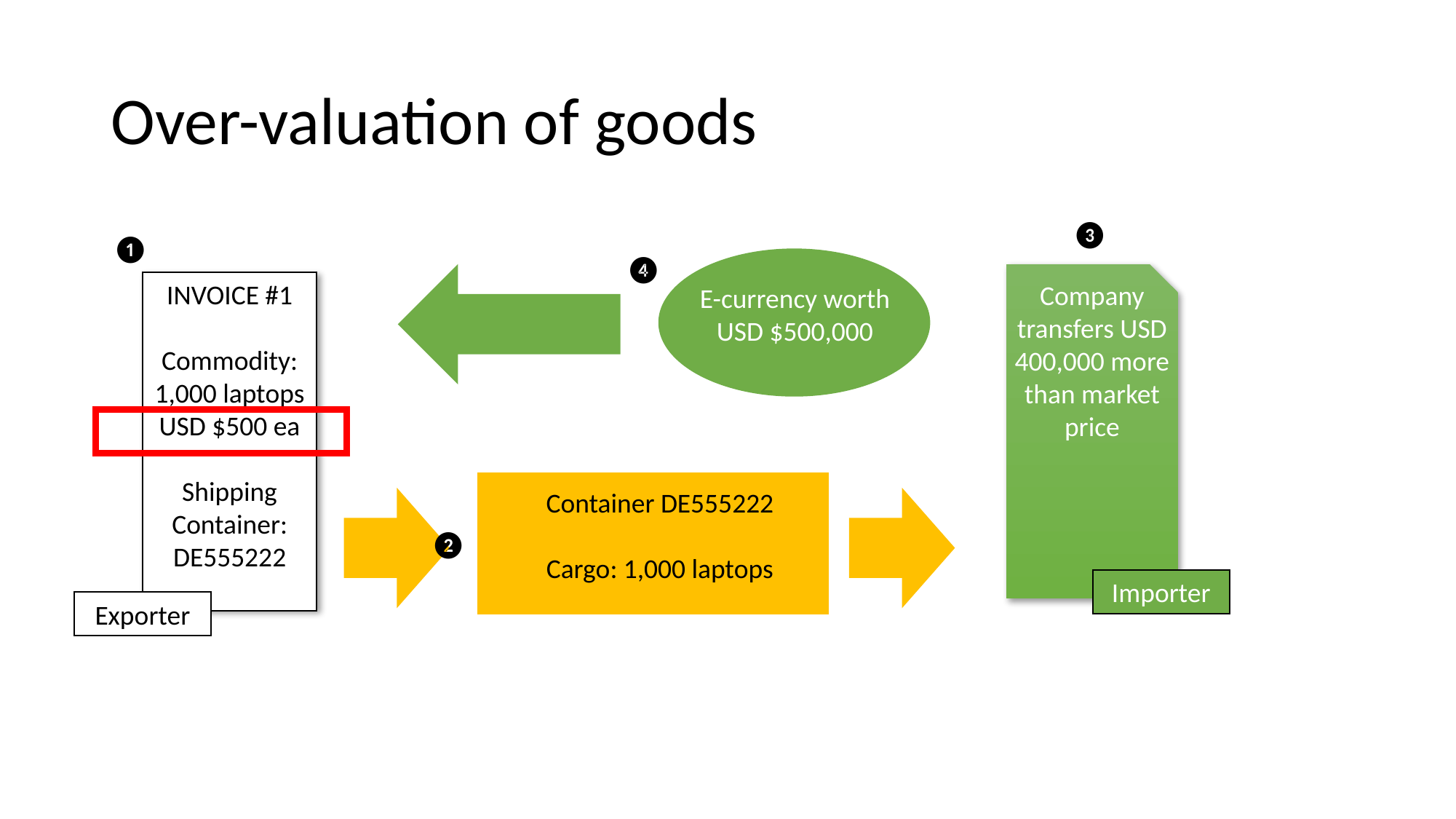

# Over-valuation of goods
❸
❶
❹

INVOICE #1

Commodity:
1,000 laptops USD $500 ea

Shipping Container:
DE555222

Company transfers USD 400,000 more than market price
E-currency worth USD $500,000

Container DE555222

Cargo: 1,000 laptops

❷
Importer
Exporter